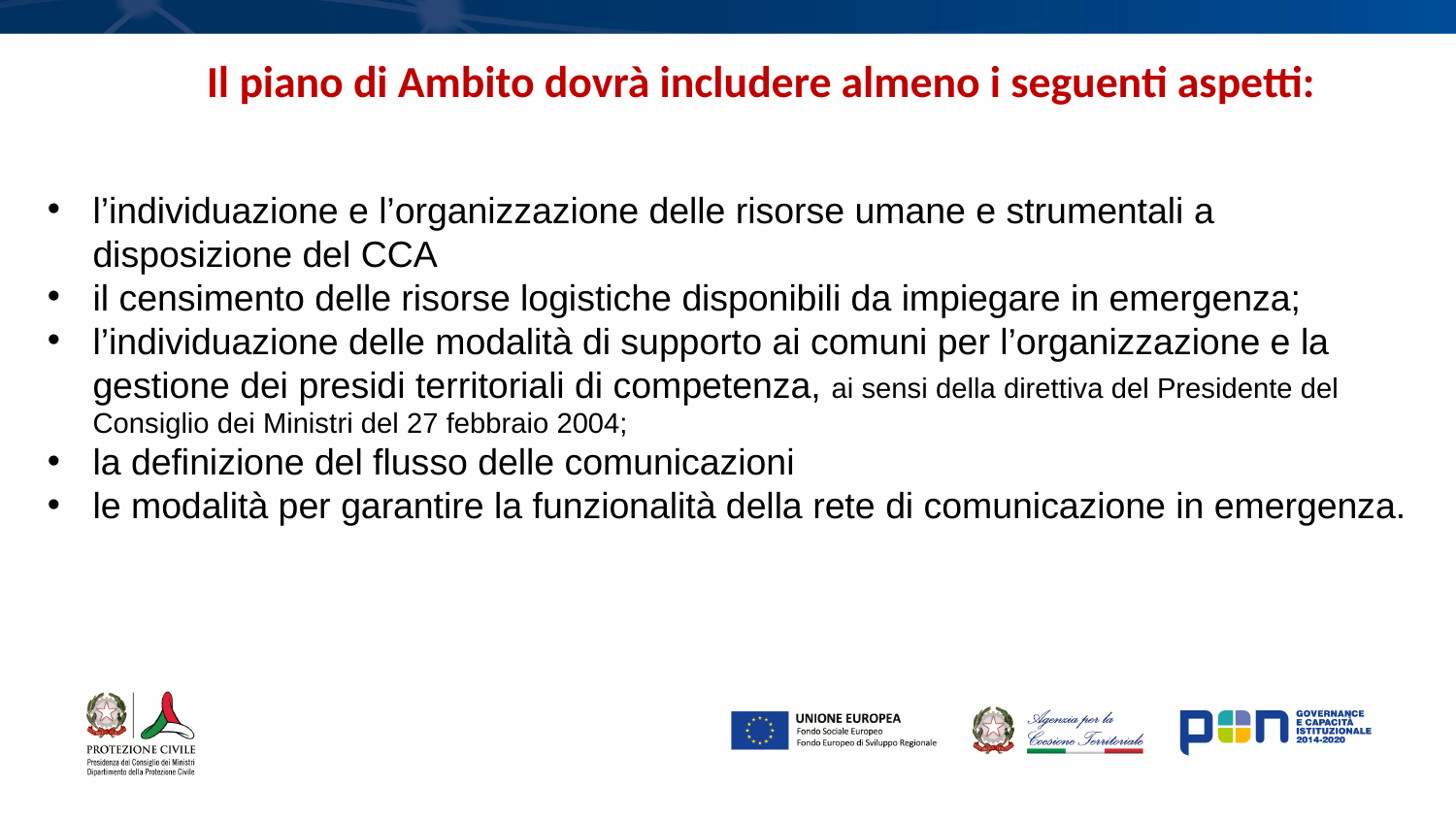

Il piano di Ambito dovrà includere almeno i seguenti aspetti:
l’individuazione e l’organizzazione delle risorse umane e strumentali a disposizione del CCA
il censimento delle risorse logistiche disponibili da impiegare in emergenza;
l’individuazione delle modalità di supporto ai comuni per l’organizzazione e la gestione dei presidi territoriali di competenza, ai sensi della direttiva del Presidente del Consiglio dei Ministri del 27 febbraio 2004;
la definizione del flusso delle comunicazioni
le modalità per garantire la funzionalità della rete di comunicazione in emergenza.